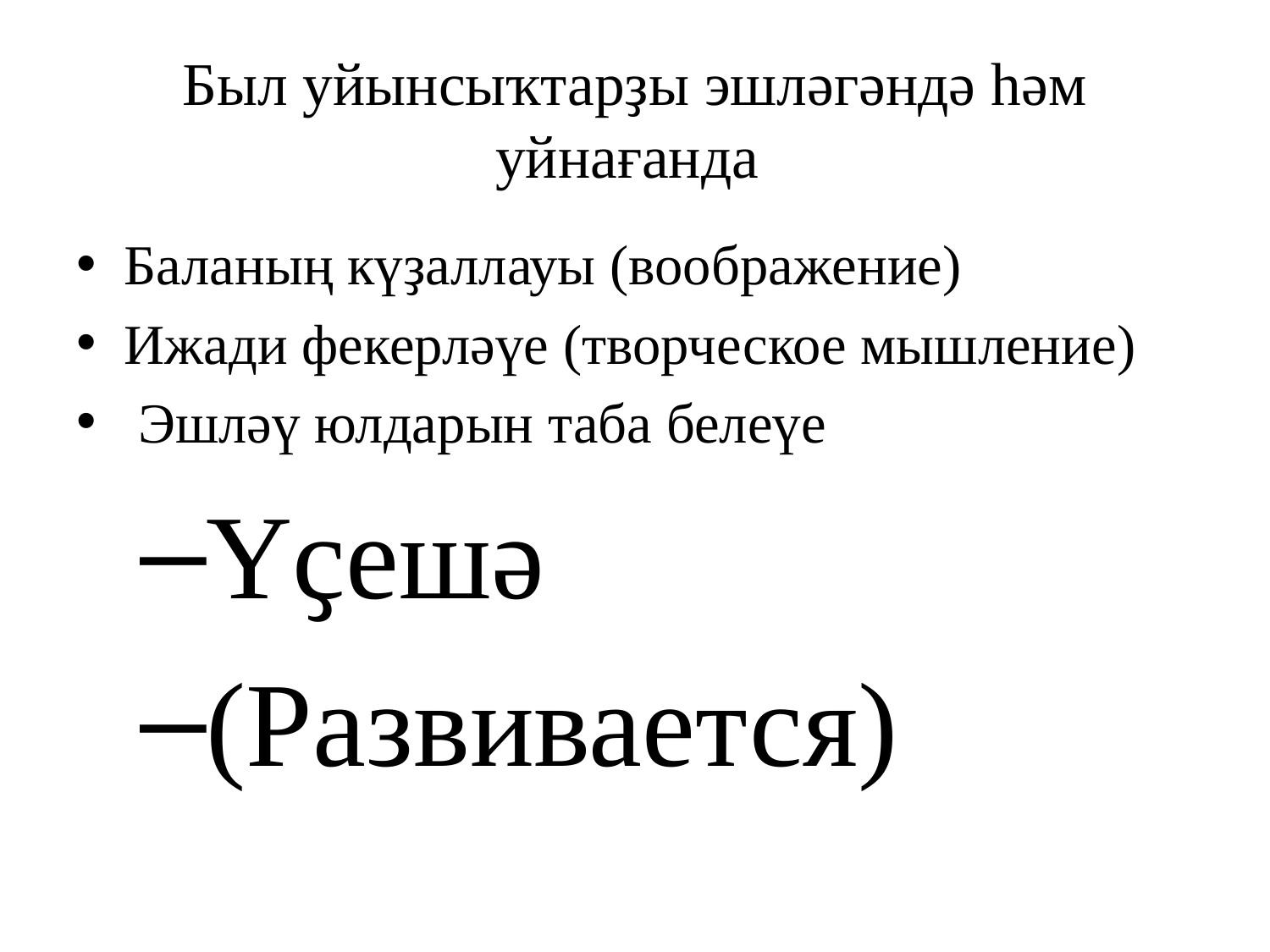

# Был уйынсыҡтарҙы эшләгәндә һәм уйнағанда
Баланың күҙаллауы (воображение)
Ижади фекерләүе (творческое мышление)
 Эшләү юлдарын таба белеүе
Үҫешә
(Развивается)